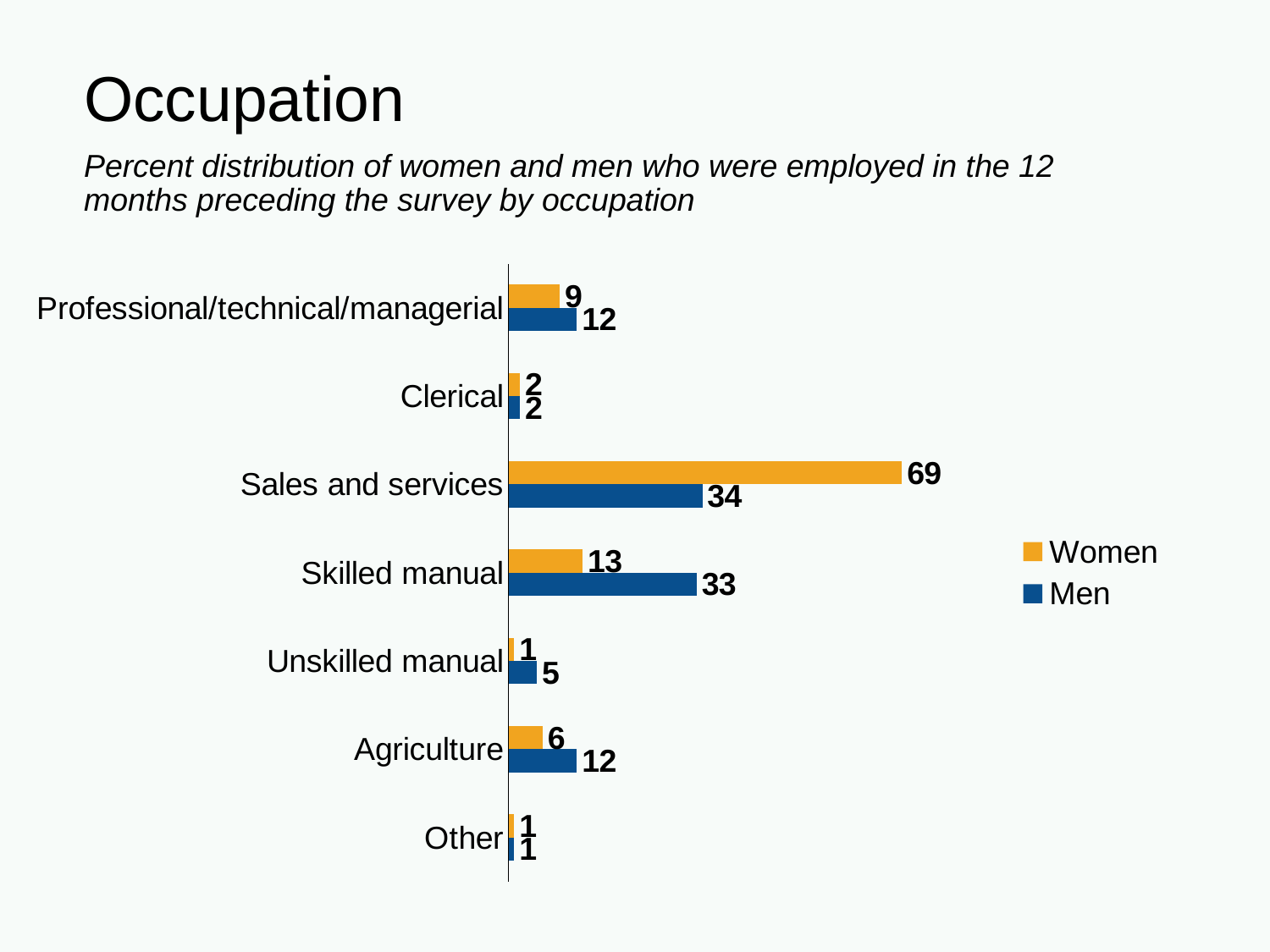

# Occupation
Percent distribution of women and men who were employed in the 12 months preceding the survey by occupation

### Chart

| Category | Men | Women |
|---|---|---|
| Other | 1.0 | 1.0 |
| Agriculture | 12.0 | 6.0 |
| Unskilled manual | 5.0 | 1.0 |
| Skilled manual | 33.0 | 13.0 |
| Sales and services | 34.0 | 69.0 |
| Clerical | 2.0 | 2.0 |
| Professional/technical/managerial | 12.0 | 9.0 |